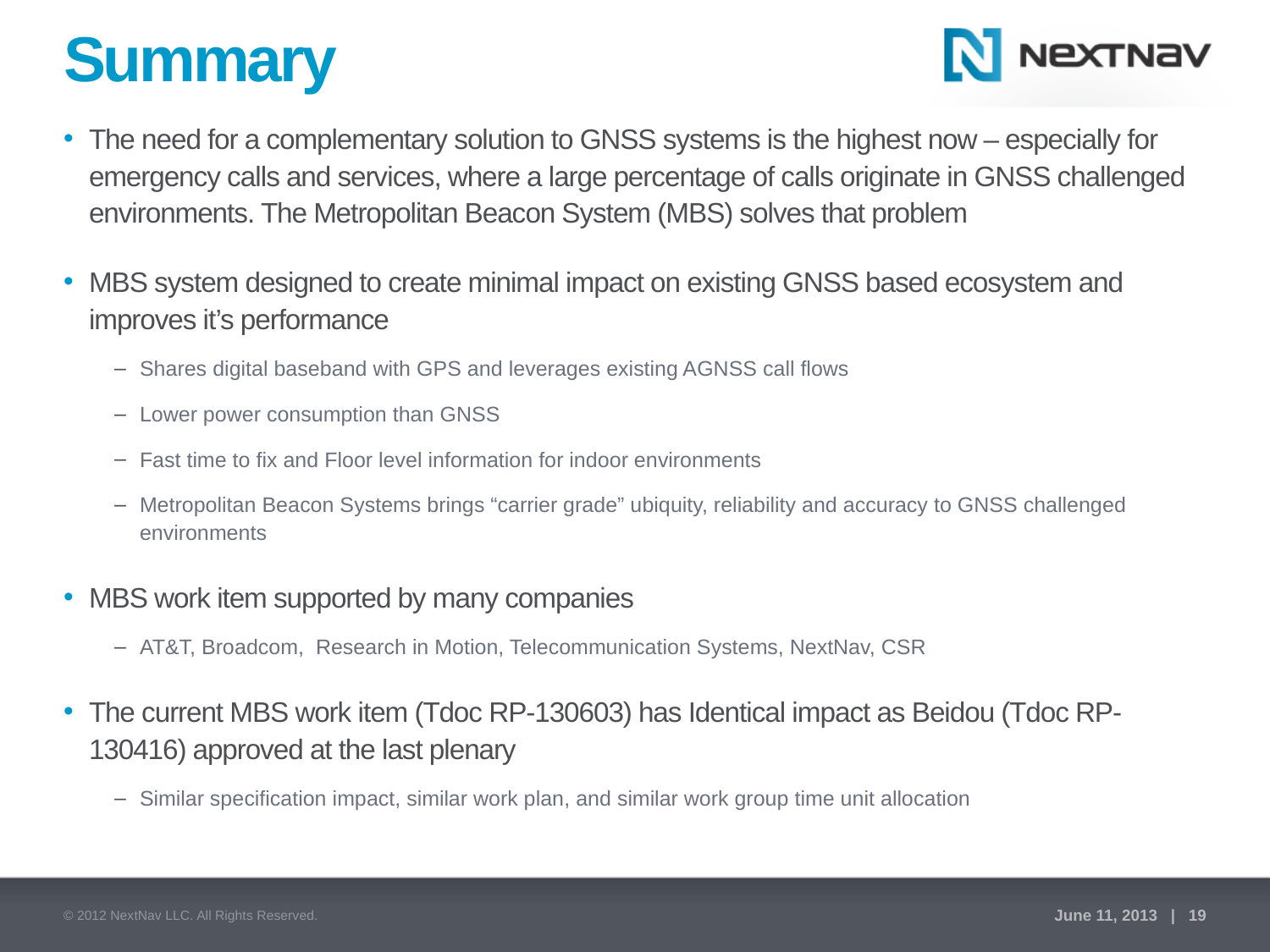

# Summary
The need for a complementary solution to GNSS systems is the highest now – especially for emergency calls and services, where a large percentage of calls originate in GNSS challenged environments. The Metropolitan Beacon System (MBS) solves that problem
MBS system designed to create minimal impact on existing GNSS based ecosystem and improves it’s performance
Shares digital baseband with GPS and leverages existing AGNSS call flows
Lower power consumption than GNSS
Fast time to fix and Floor level information for indoor environments
Metropolitan Beacon Systems brings “carrier grade” ubiquity, reliability and accuracy to GNSS challenged environments
MBS work item supported by many companies
AT&T, Broadcom,  Research in Motion, Telecommunication Systems, NextNav, CSR
The current MBS work item (Tdoc RP-130603) has Identical impact as Beidou (Tdoc RP-130416) approved at the last plenary
Similar specification impact, similar work plan, and similar work group time unit allocation

© 2012 NextNav LLC. All Rights Reserved.
June 11, 2013   |   19